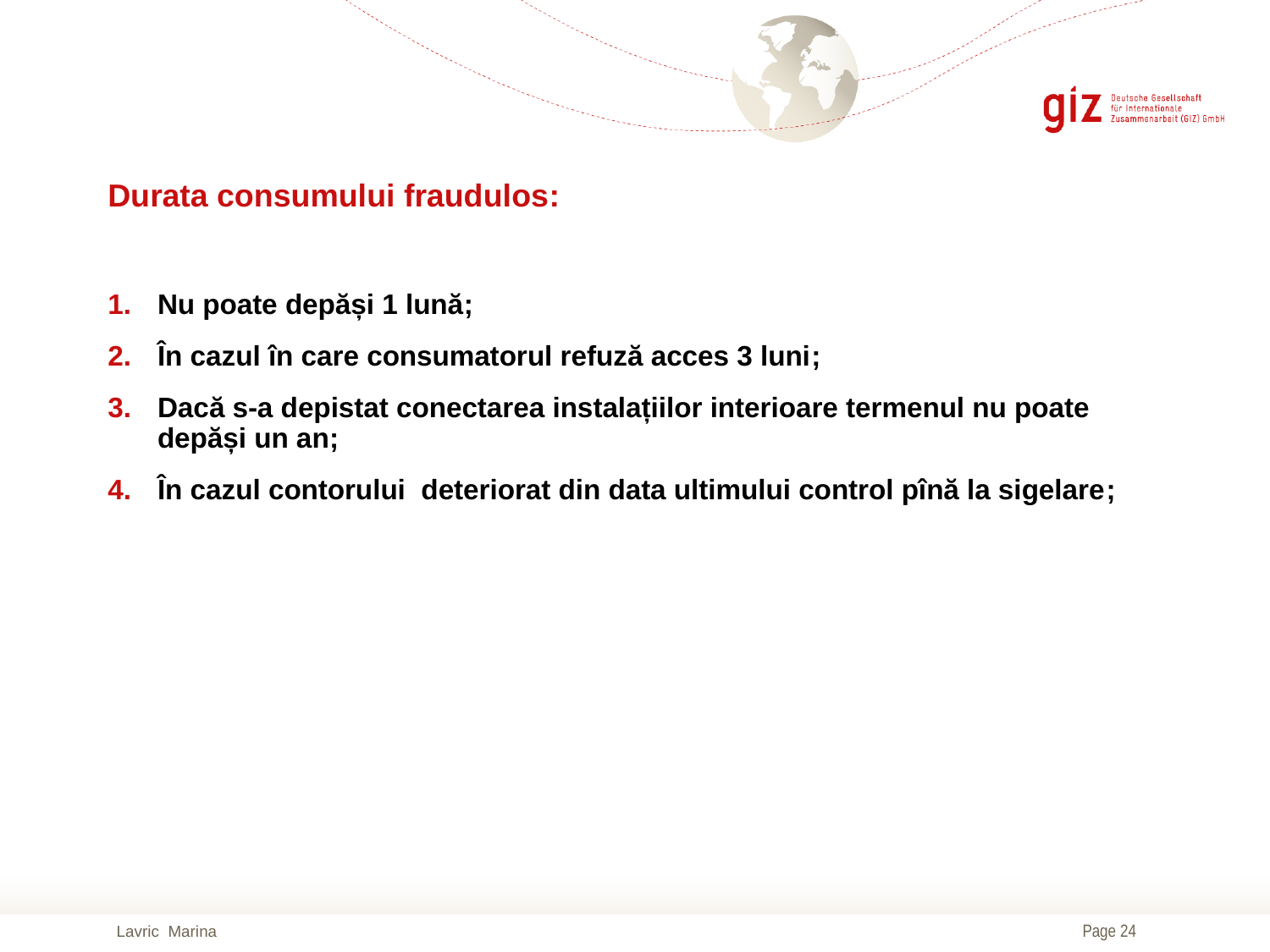

Durata consumului fraudulos:

Nu poate depăși 1 lună;
În cazul în care consumatorul refuză acces 3 luni;
Dacă s-a depistat conectarea instalațiilor interioare termenul nu poate depăși un an;
În cazul contorului  deteriorat din data ultimului control pînă la sigelare;

  Lavric  Marina